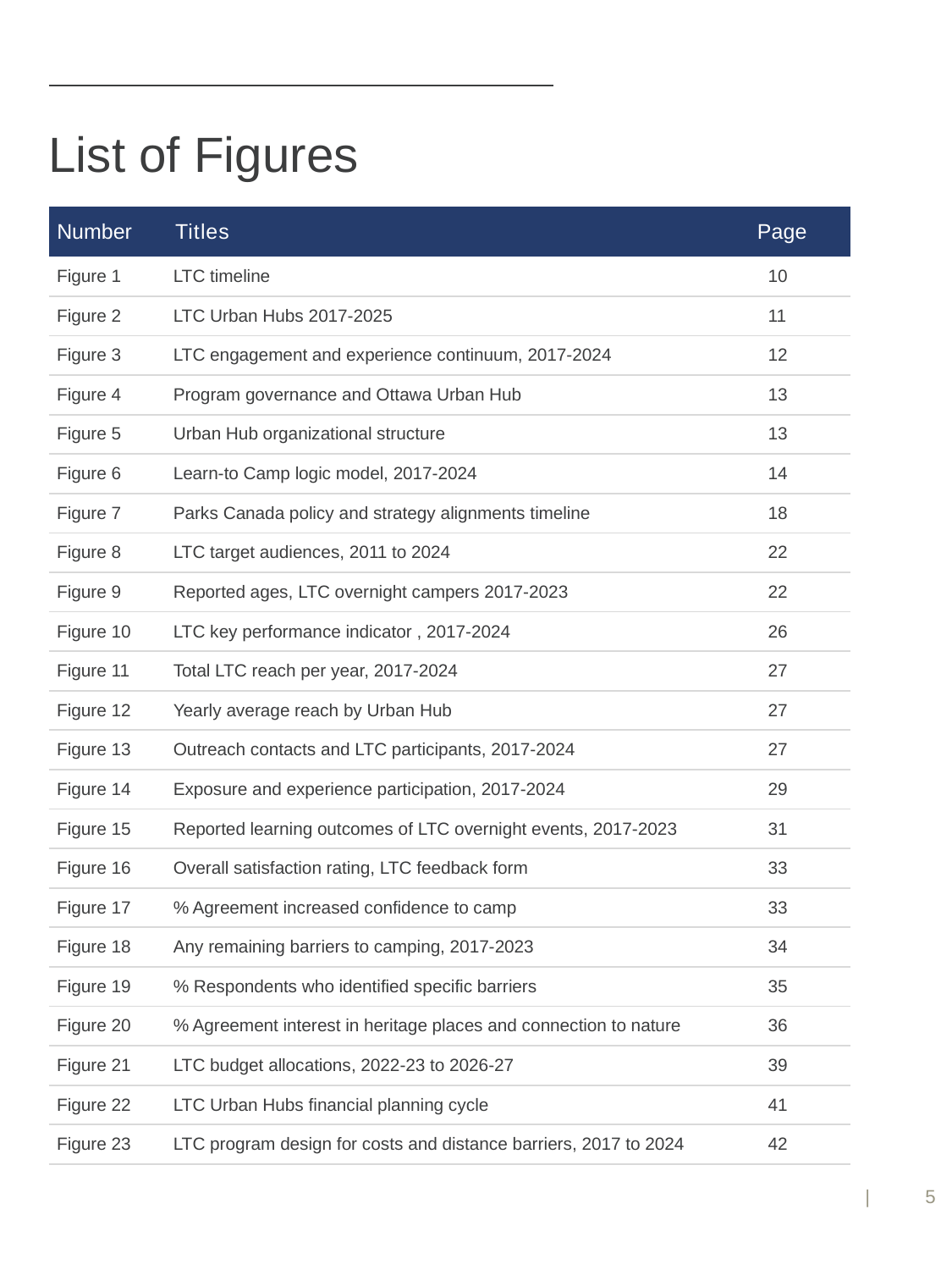

# List of Figures
| Number | Titles | Page |
| --- | --- | --- |
| Figure 1 | LTC timeline | 10 |
| Figure 2 | LTC Urban Hubs 2017-2025 | 11 |
| Figure 3 | LTC engagement and experience continuum, 2017-2024 | 12 |
| Figure 4 | Program governance and Ottawa Urban Hub | 13 |
| Figure 5 | Urban Hub organizational structure | 13 |
| Figure 6 | Learn-to Camp logic model, 2017-2024 | 14 |
| Figure 7 | Parks Canada policy and strategy alignments timeline | 18 |
| Figure 8 | LTC target audiences, 2011 to 2024 | 22 |
| Figure 9 | Reported ages, LTC overnight campers 2017-2023 | 22 |
| Figure 10 | LTC key performance indicator , 2017-2024 | 26 |
| Figure 11 | Total LTC reach per year, 2017-2024 | 27 |
| Figure 12 | Yearly average reach by Urban Hub | 27 |
| Figure 13 | Outreach contacts and LTC participants, 2017-2024 | 27 |
| Figure 14 | Exposure and experience participation, 2017-2024 | 29 |
| Figure 15 | Reported learning outcomes of LTC overnight events, 2017-2023 | 31 |
| Figure 16 | Overall satisfaction rating, LTC feedback form | 33 |
| Figure 17 | % Agreement increased confidence to camp | 33 |
| Figure 18 | Any remaining barriers to camping, 2017-2023 | 34 |
| Figure 19 | % Respondents who identified specific barriers | 35 |
| Figure 20 | % Agreement interest in heritage places and connection to nature | 36 |
| Figure 21 | LTC budget allocations, 2022-23 to 2026-27 | 39 |
| Figure 22 | LTC Urban Hubs financial planning cycle | 41 |
| Figure 23 | LTC program design for costs and distance barriers, 2017 to 2024 | 42 |